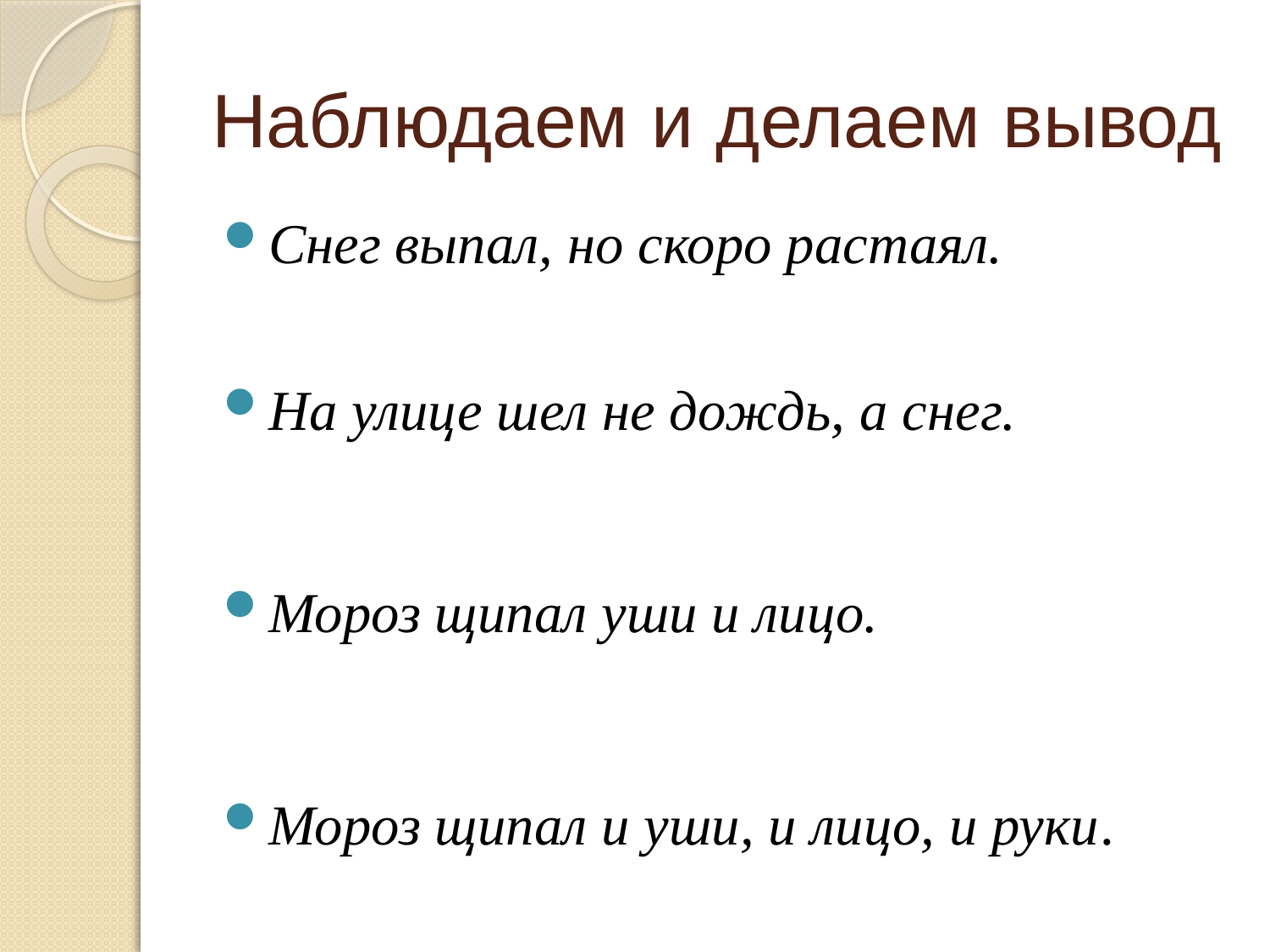

# Наблюдаем и делаем вывод
Снег выпал, но скоро растаял.

На улице шел не дождь, а снег.

Мороз щипал уши и лицо.

Мороз щипал и уши, и лицо, и руки.